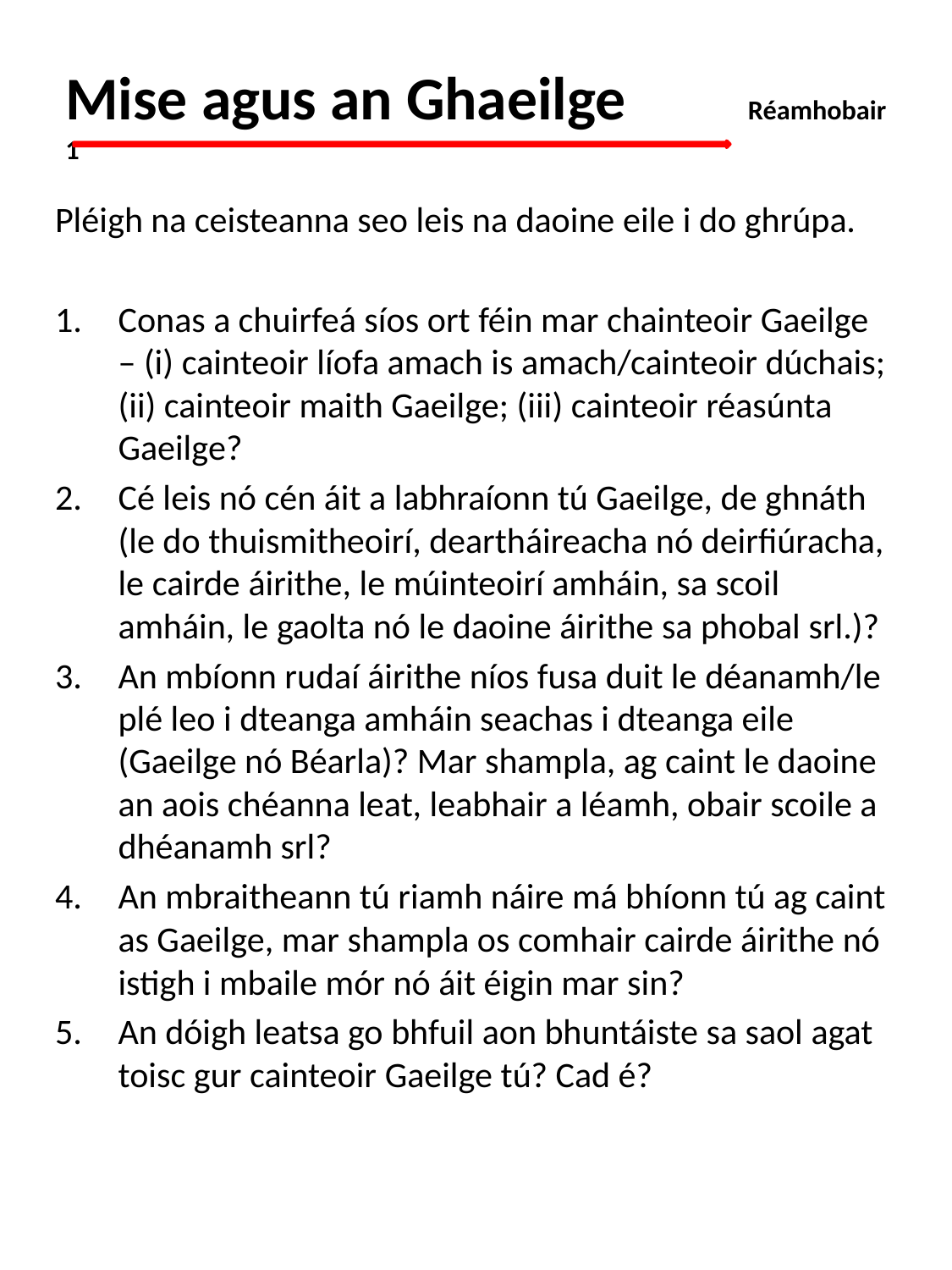

# Mise agus an Ghaeilge	  Réamhobair 1

Pléigh na ceisteanna seo leis na daoine eile i do ghrúpa.

Conas a chuirfeá síos ort féin mar chainteoir Gaeilge – (i) cainteoir líofa amach is amach/cainteoir dúchais; (ii) cainteoir maith Gaeilge; (iii) cainteoir réasúnta Gaeilge?
Cé leis nó cén áit a labhraíonn tú Gaeilge, de ghnáth (le do thuismitheoirí, deartháireacha nó deirfiúracha, le cairde áirithe, le múinteoirí amháin, sa scoil amháin, le gaolta nó le daoine áirithe sa phobal srl.)?
An mbíonn rudaí áirithe níos fusa duit le déanamh/le plé leo i dteanga amháin seachas i dteanga eile (Gaeilge nó Béarla)? Mar shampla, ag caint le daoine an aois chéanna leat, leabhair a léamh, obair scoile a dhéanamh srl?
An mbraitheann tú riamh náire má bhíonn tú ag caint as Gaeilge, mar shampla os comhair cairde áirithe nó istigh i mbaile mór nó áit éigin mar sin?
An dóigh leatsa go bhfuil aon bhuntáiste sa saol agat toisc gur cainteoir Gaeilge tú? Cad é?